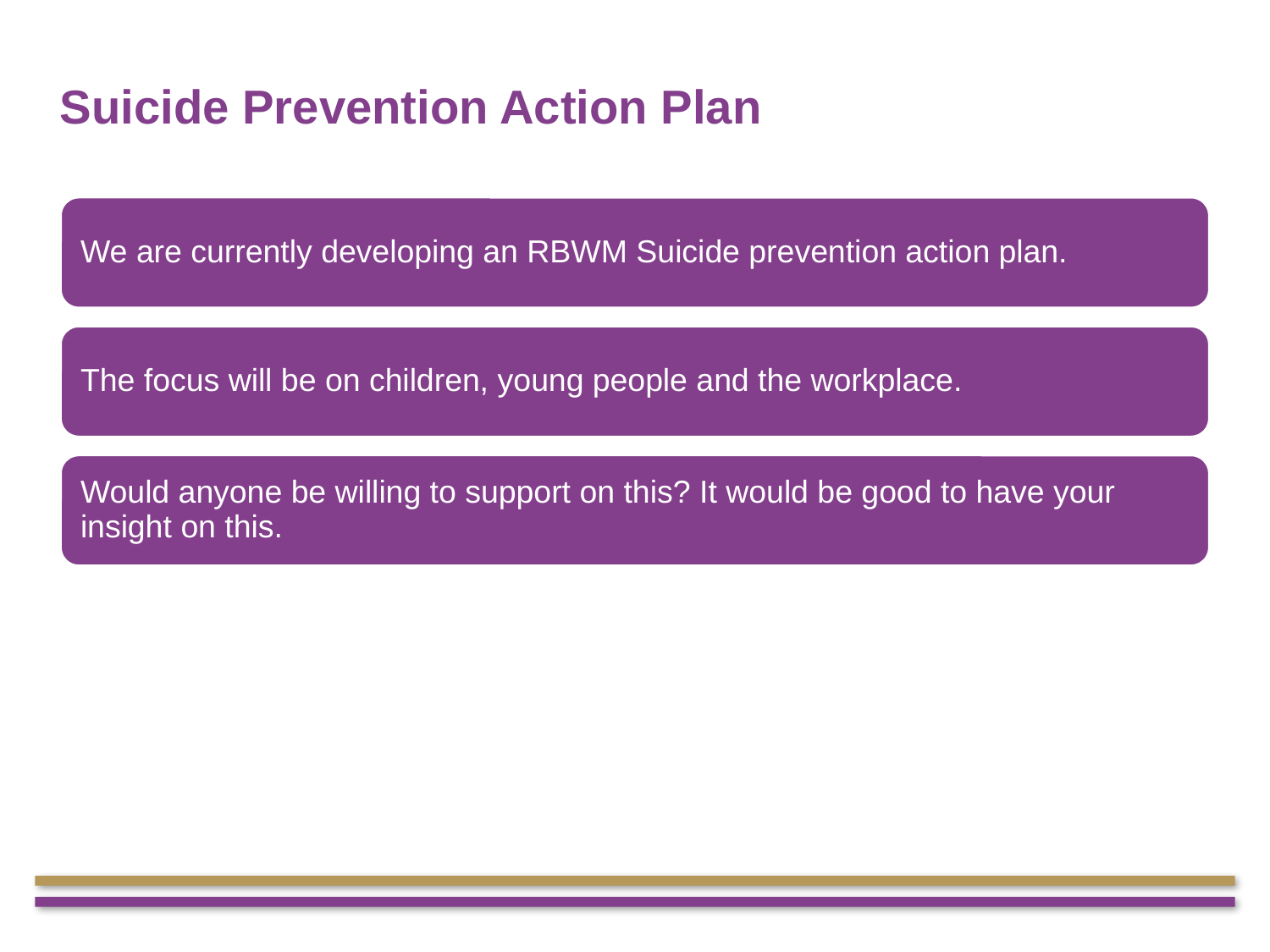

Suicide Prevention Action Plan
We are currently developing an RBWM Suicide prevention action plan.
The focus will be on children, young people and the workplace.
Would anyone be willing to support on this? It would be good to have your insight on this.